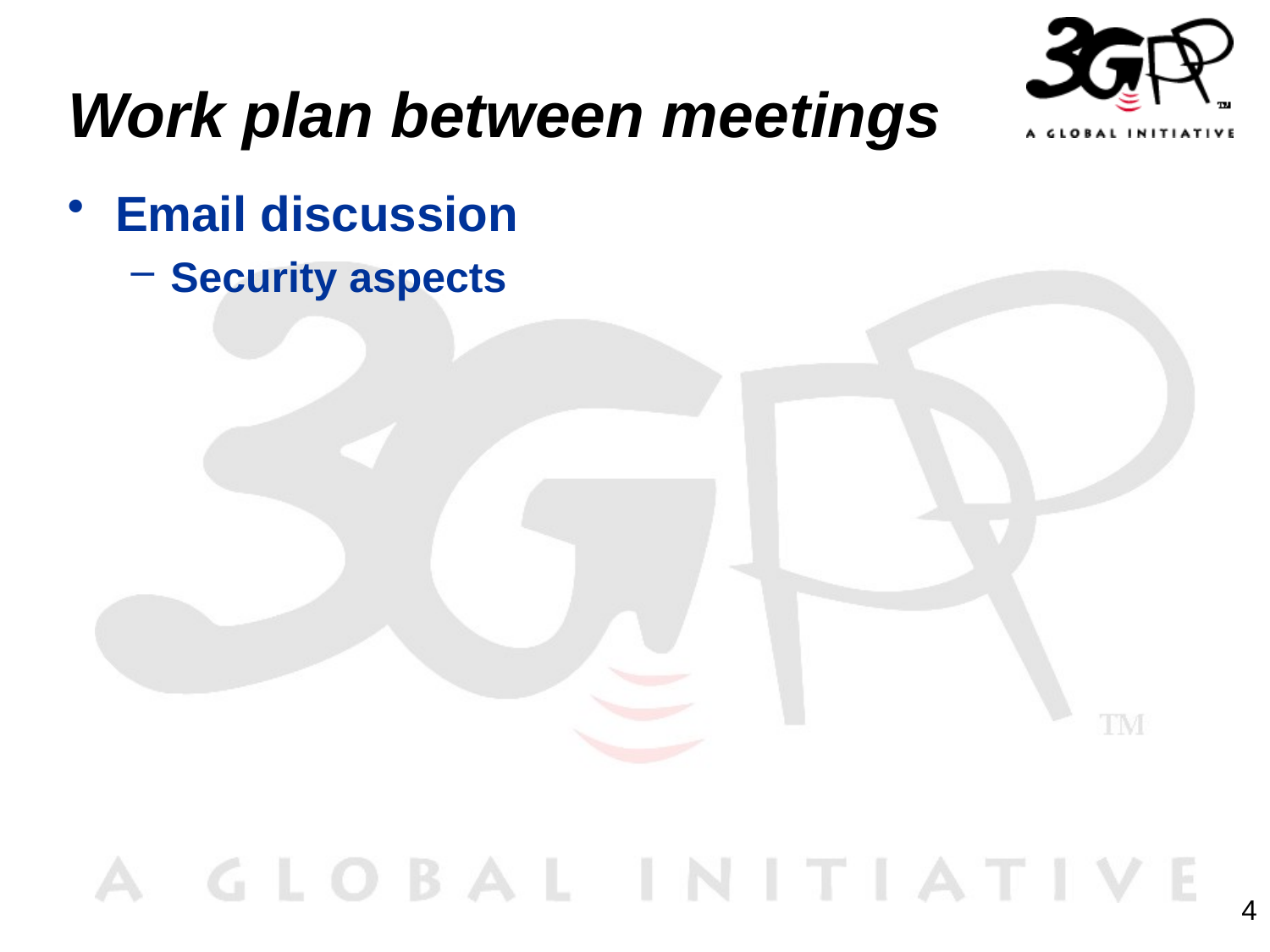

# Work plan between meetings
Email discussion
Security aspects
4